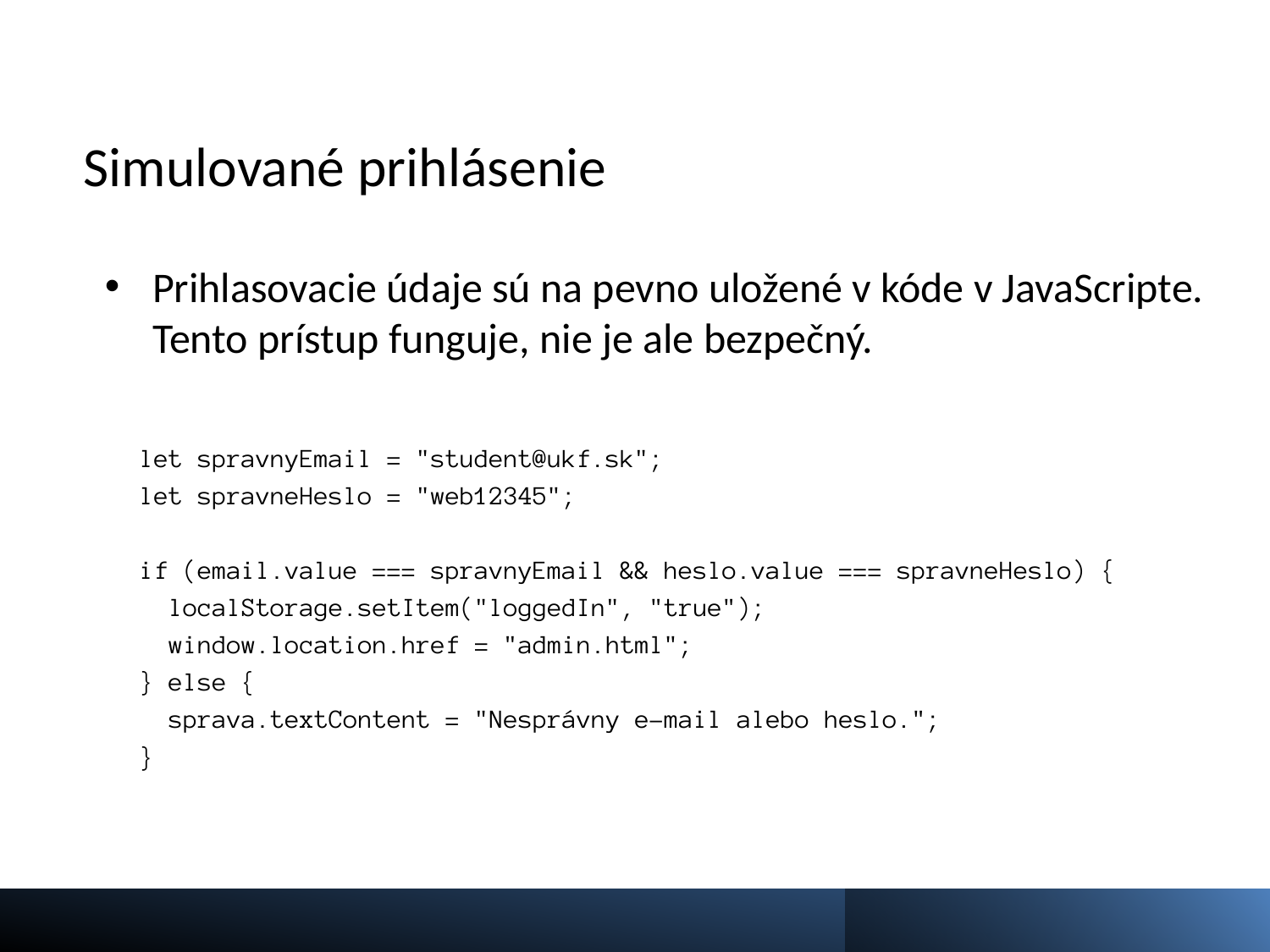

# Simulované prihlásenie
Prihlasovacie údaje sú na pevno uložené v kóde v JavaScripte. Tento prístup funguje, nie je ale bezpečný.
let spravnyEmail = "student@ukf.sk";
let spravneHeslo = "web12345";

if (email.value === spravnyEmail && heslo.value === spravneHeslo) {
  localStorage.setItem("loggedIn", "true");
  window.location.href = "admin.html";
} else {
  sprava.textContent = "Nesprávny e-mail alebo heslo.";
}